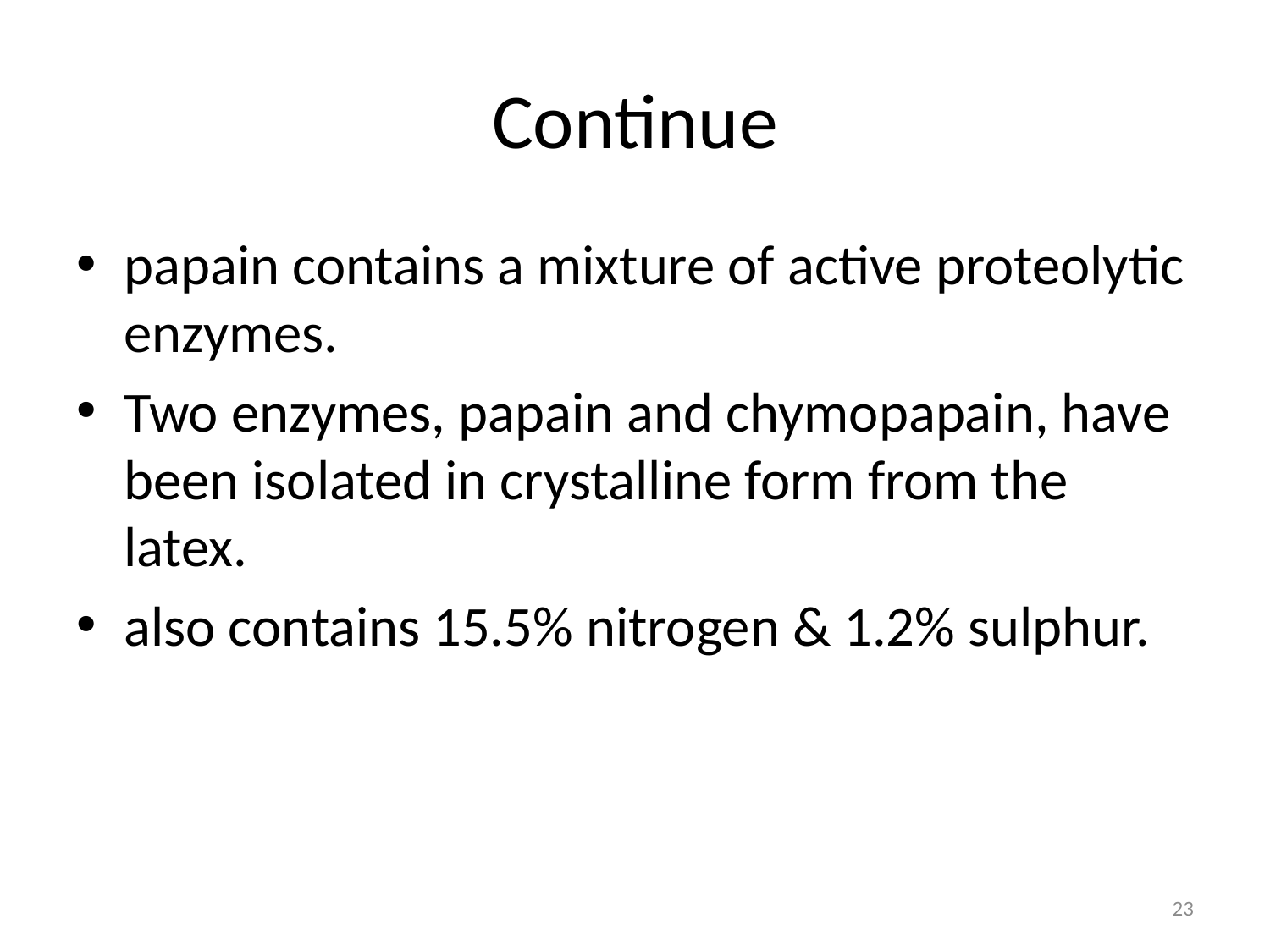

# Continue
papain contains a mixture of active proteolytic enzymes.
Two enzymes, papain and chymopapain, have been isolated in crystalline form from the latex.
also contains 15.5% nitrogen & 1.2% sulphur.

23